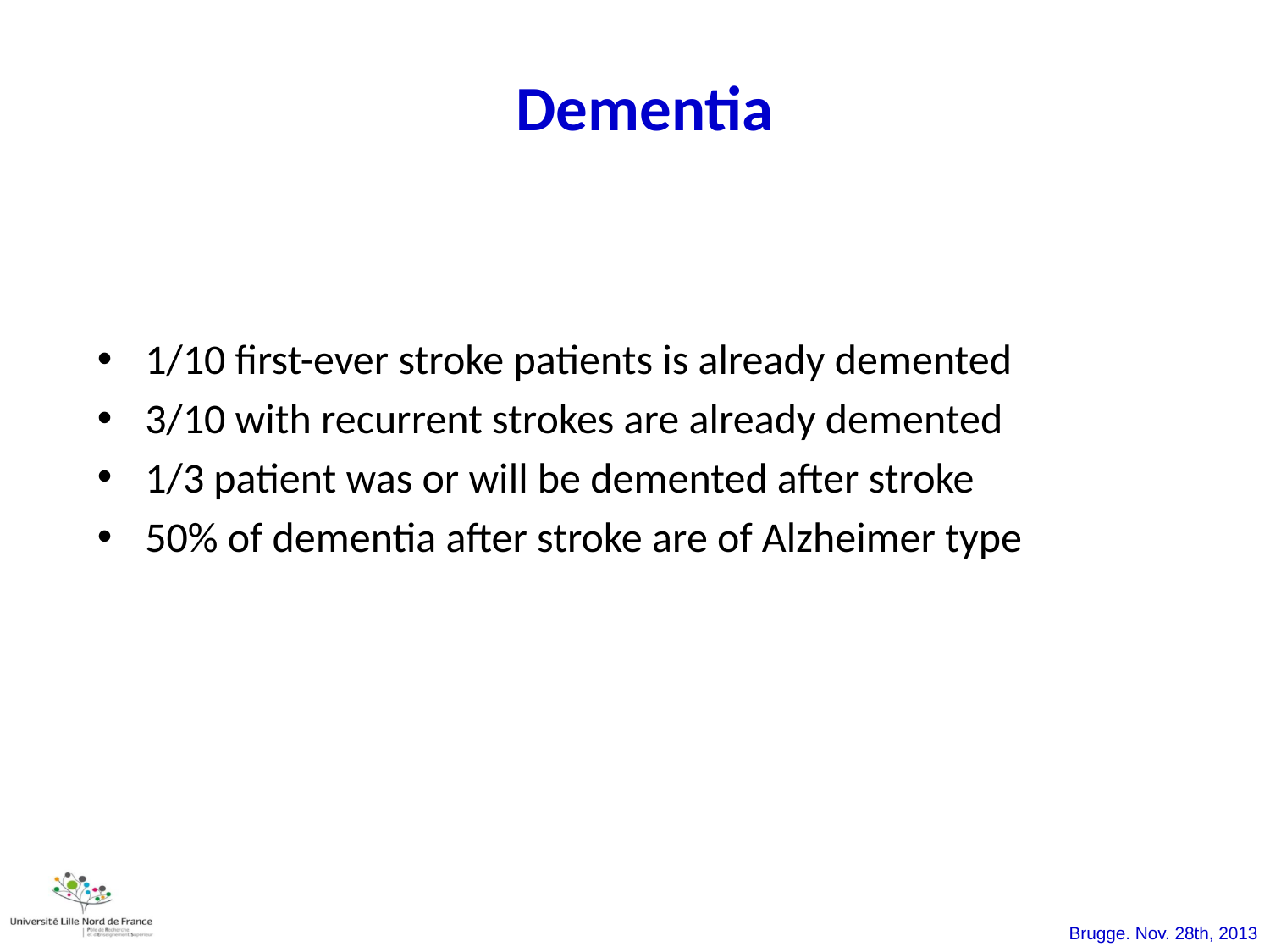

Dementia
1/10 first-ever stroke patients is already demented
3/10 with recurrent strokes are already demented
1/3 patient was or will be demented after stroke
50% of dementia after stroke are of Alzheimer type